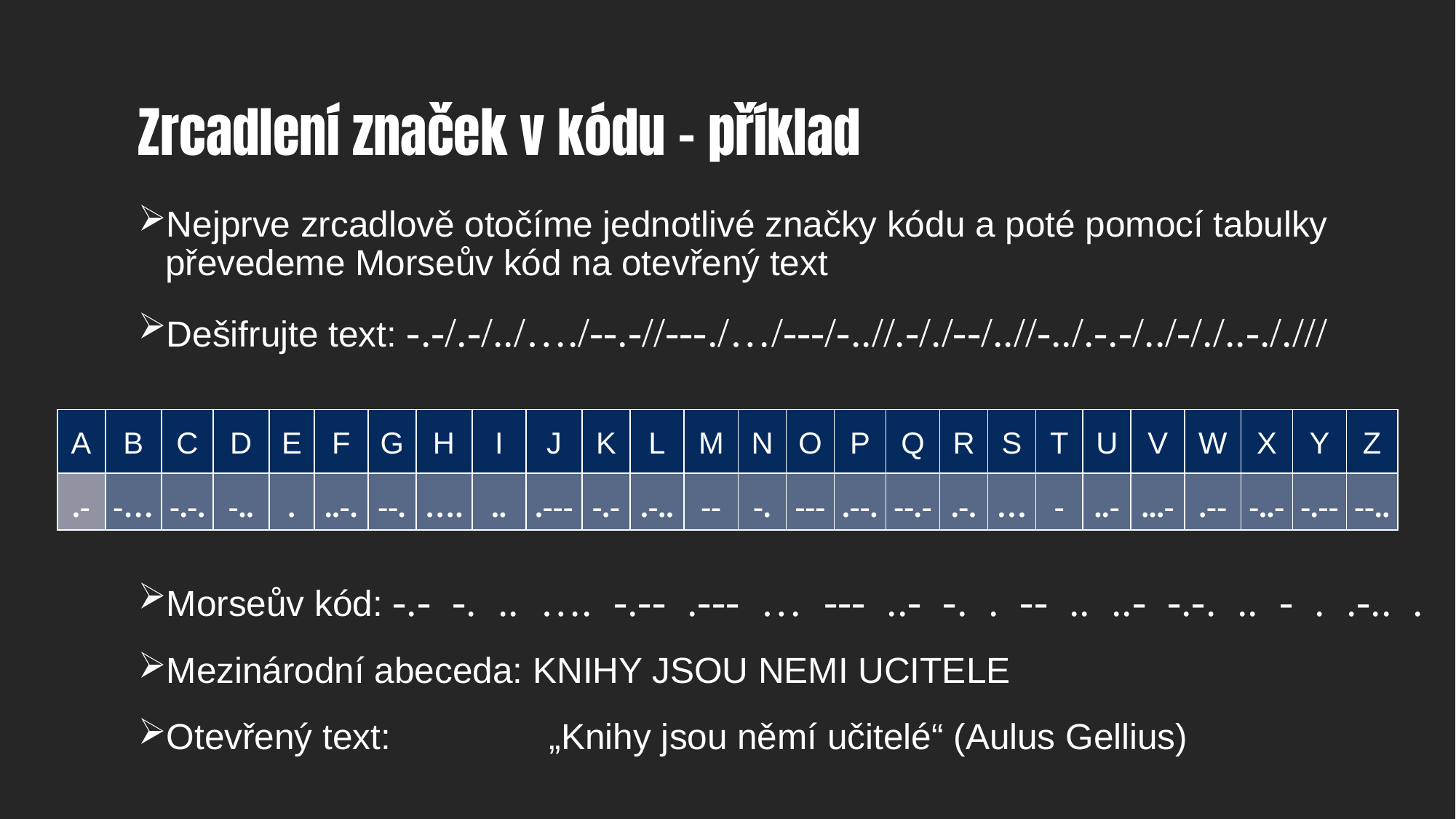

# Zrcadlení značek v kódu - příklad
Nejprve zrcadlově otočíme jednotlivé značky kódu a poté pomocí tabulky převedeme Morseův kód na otevřený text
Dešifrujte text: -.-/.-/../…./--.-//---./…/---/-..//.-/./--/..//-../.-.-/../-/./..-././//

Morseův kód: -.-  -.  ..  ….  -.--  .---  …  ---  ..-  -.  .  --  ..  ..-  -.-.  ..  -  .  .-..  .
Mezinárodní abeceda: KNIHY JSOU NEMI UCITELE
Otevřený text:  	      „Knihy jsou němí učitelé“ (Aulus Gellius)

| A | B | C | D | E | F | G | H | I | J | K | L | M | N | O | P | Q | R | S | T | U | V | W | X | Y | Z |
| --- | --- | --- | --- | --- | --- | --- | --- | --- | --- | --- | --- | --- | --- | --- | --- | --- | --- | --- | --- | --- | --- | --- | --- | --- | --- |
| .- | -… | -.-. | -.. | . | ..-. | --. | …. | .. | .--- | -.- | .-.. | -- | -. | --- | .--. | --.- | .-. | … | - | ..- | ...- | .-- | -..- | -.-- | --.. |